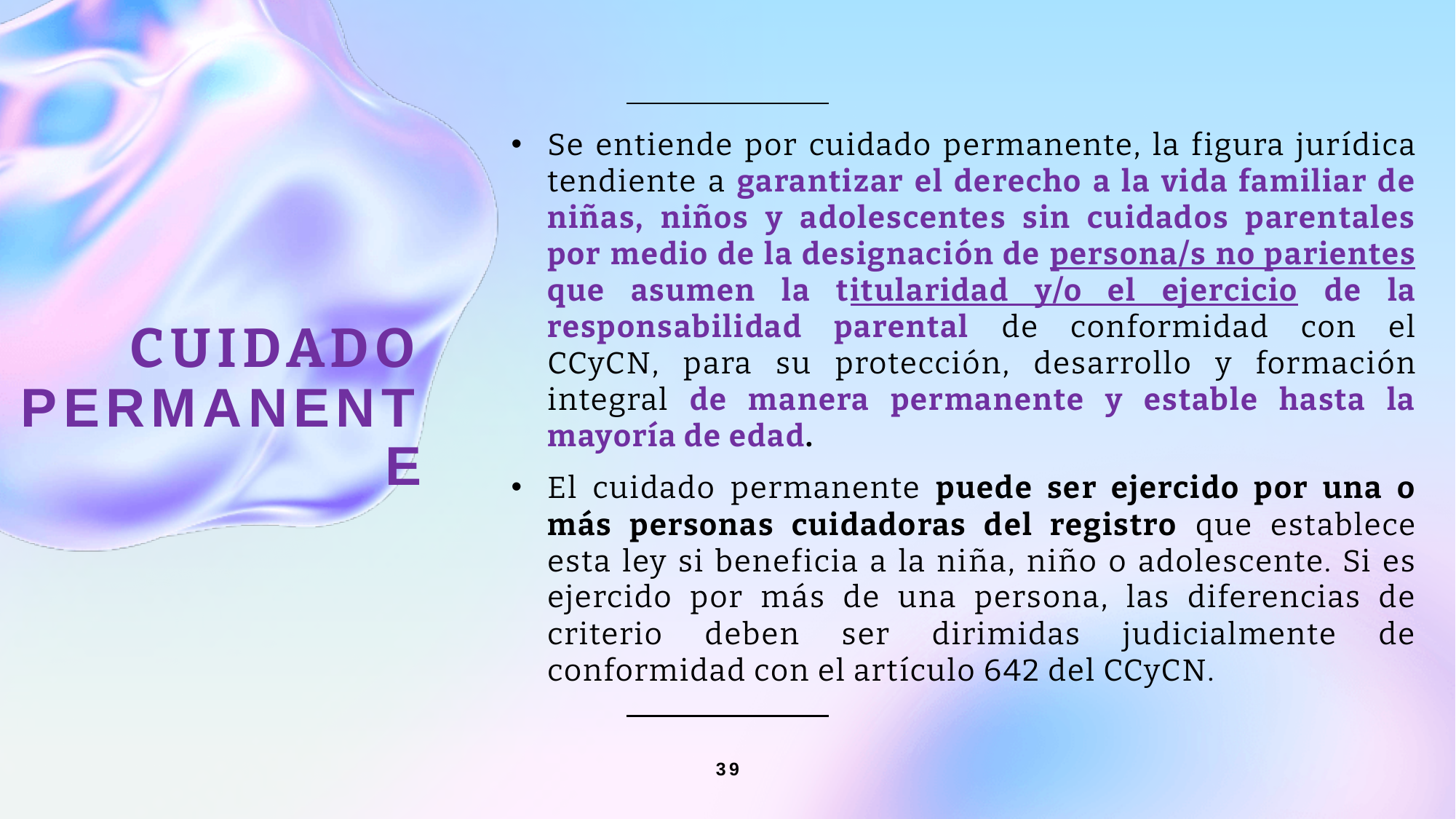

# CUIDADO PERMANENTE
Se entiende por cuidado permanente, la figura jurídica tendiente a garantizar el derecho a la vida familiar de niñas, niños y adolescentes sin cuidados parentales por medio de la designación de persona/s no parientes que asumen la titularidad y/o el ejercicio de la responsabilidad parental de conformidad con el CCyCN, para su protección, desarrollo y formación integral de manera permanente y estable hasta la mayoría de edad.
El cuidado permanente puede ser ejercido por una o más personas cuidadoras del registro que establece esta ley si beneficia a la niña, niño o adolescente. Si es ejercido por más de una persona, las diferencias de criterio deben ser dirimidas judicialmente de conformidad con el artículo 642 del CCyCN.

39